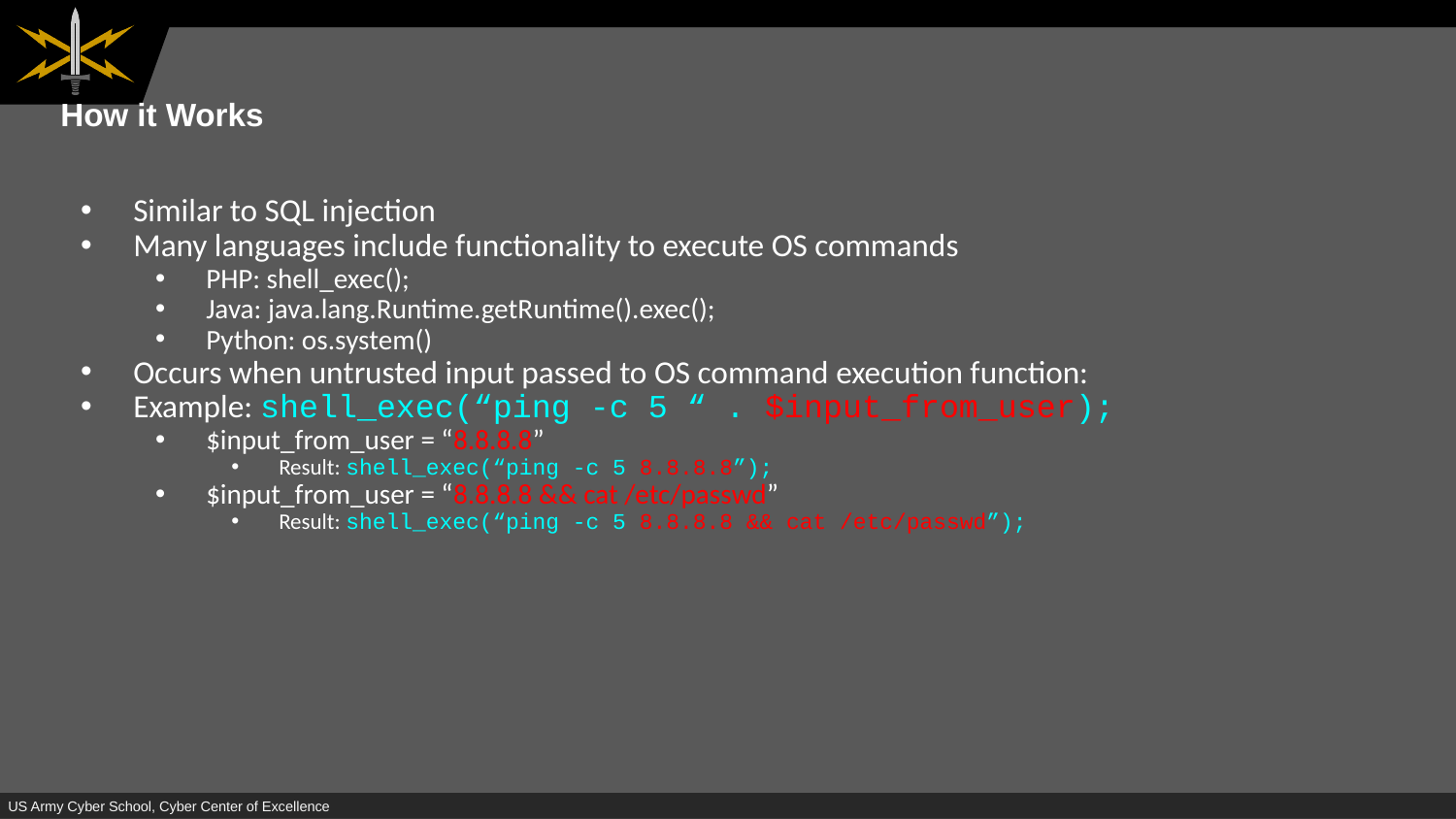

# How it Works
Similar to SQL injection
Many languages include functionality to execute OS commands
PHP: shell_exec();
Java: java.lang.Runtime.getRuntime().exec();
Python: os.system()
Occurs when untrusted input passed to OS command execution function:
Example: shell_exec(“ping -c 5 “ . $input_from_user);
$input_from_user = “8.8.8.8”
Result: shell_exec(“ping -c 5 8.8.8.8”);
$input_from_user = “8.8.8.8 && cat /etc/passwd”
Result: shell_exec(“ping -c 5 8.8.8.8 && cat /etc/passwd”);